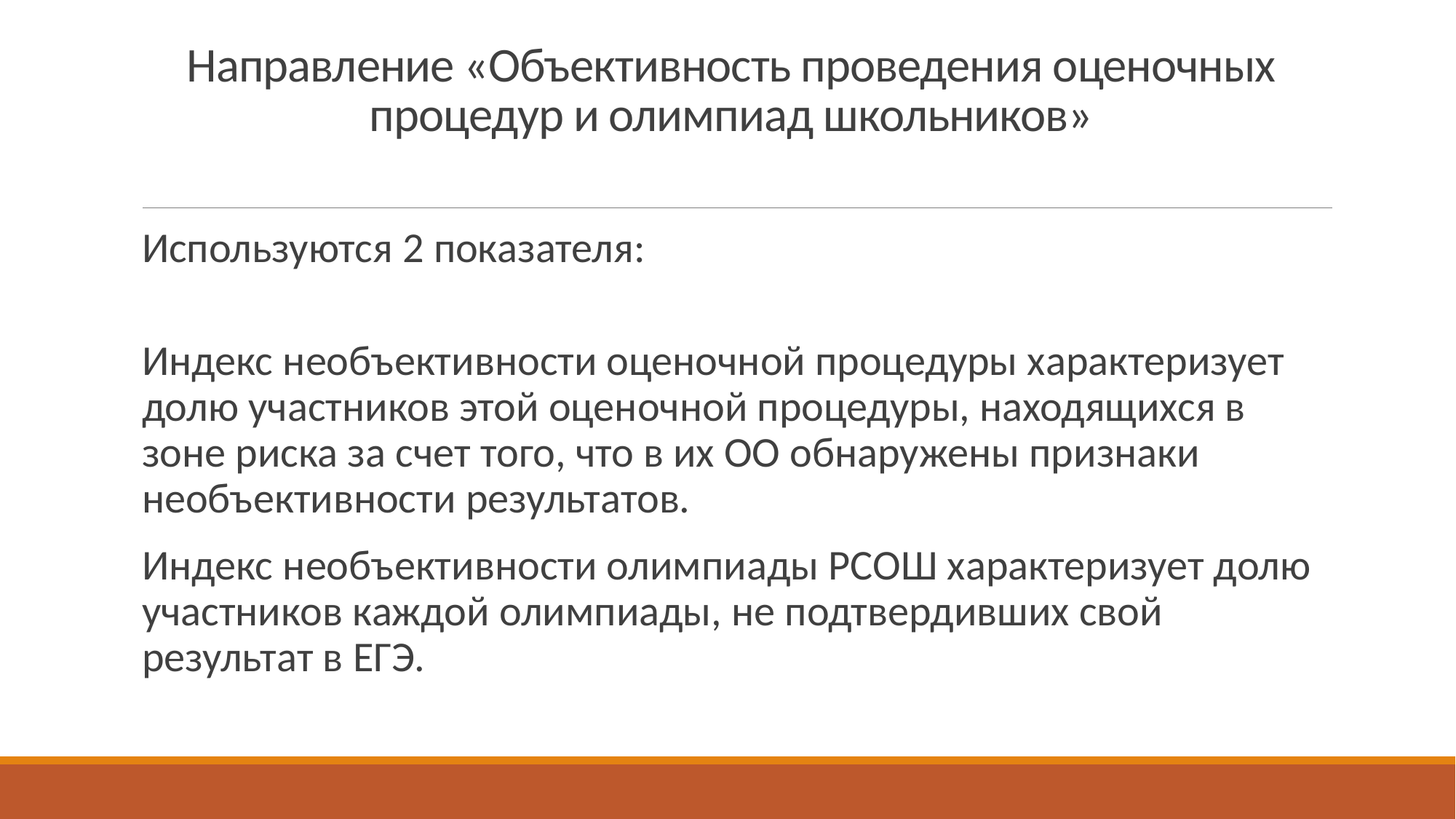

# Направление «Объективность проведения оценочных процедур и олимпиад школьников»
Используются 2 показателя:
Индекс необъективности оценочной процедуры характеризует долю участников этой оценочной процедуры, находящихся в зоне риска за счет того, что в их ОО обнаружены признаки необъективности результатов.
Индекс необъективности олимпиады РСОШ характеризует долю участников каждой олимпиады, не подтвердивших свой результат в ЕГЭ.